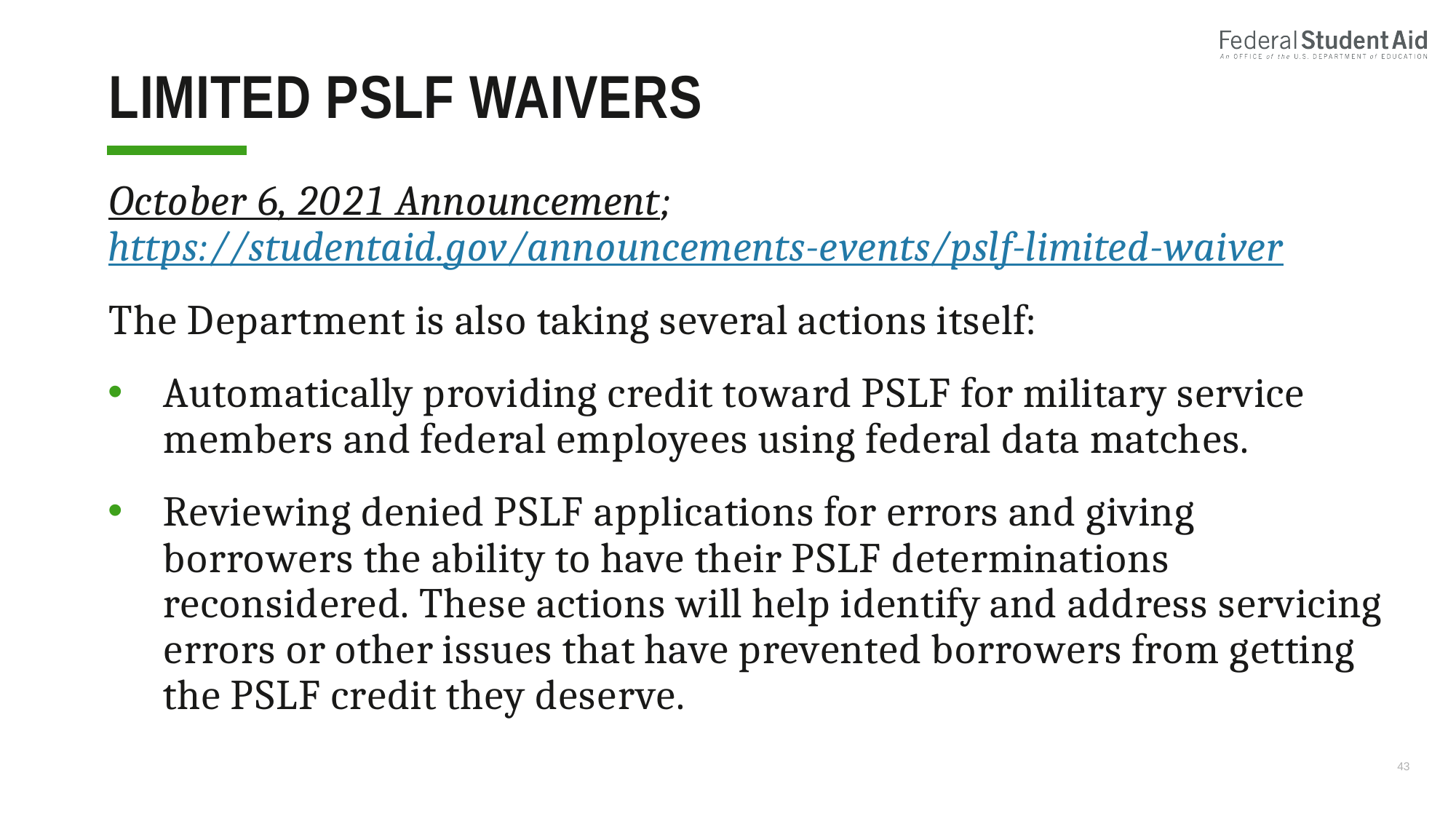

# Limited pslf Waivers
October 6, 2021 Announcement; https://studentaid.gov/announcements-events/pslf-limited-waiver
The Department is also taking several actions itself:
Automatically providing credit toward PSLF for military service members and federal employees using federal data matches.
Reviewing denied PSLF applications for errors and giving borrowers the ability to have their PSLF determinations reconsidered. These actions will help identify and address servicing errors or other issues that have prevented borrowers from getting the PSLF credit they deserve.

43